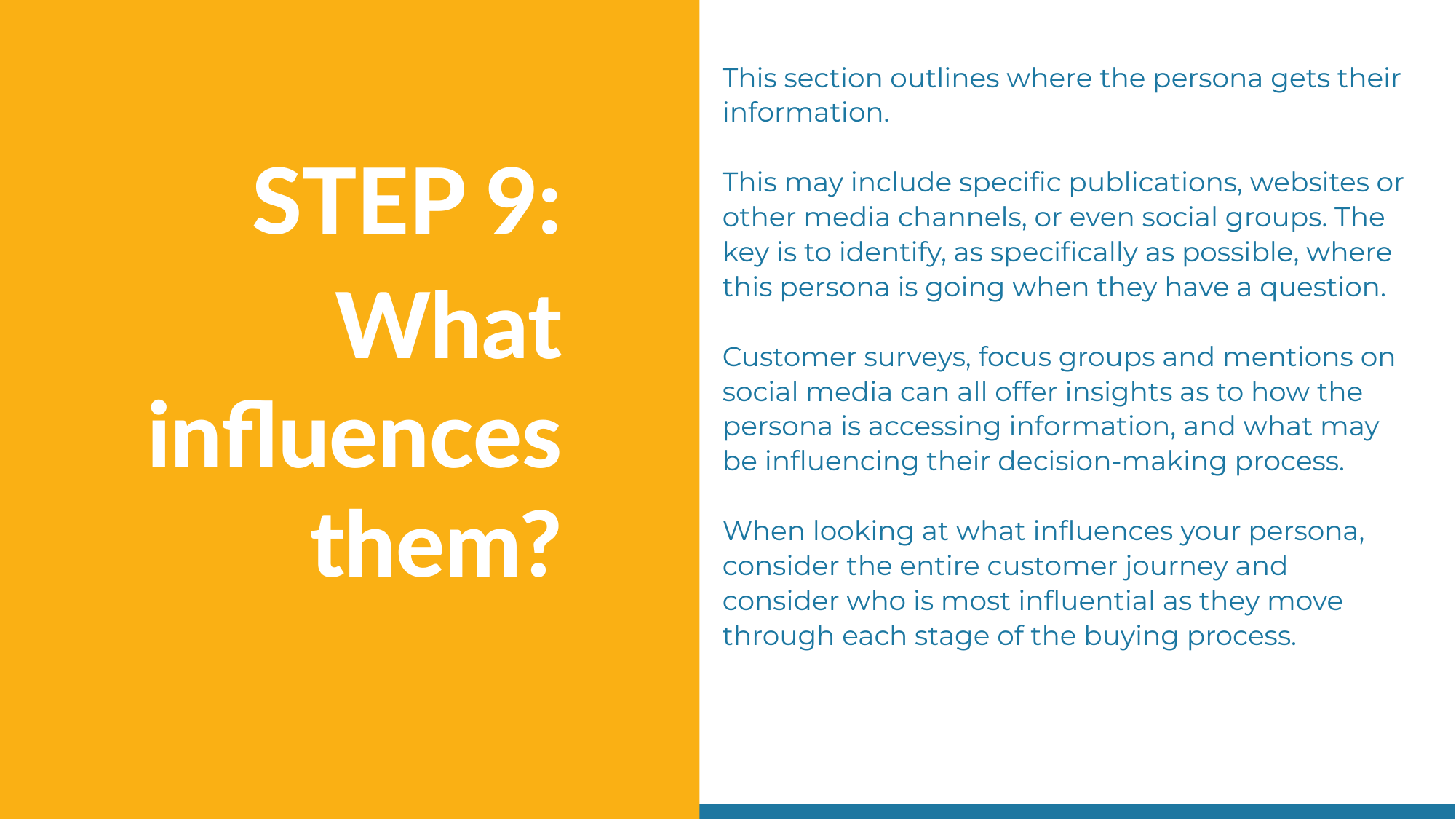

This section outlines where the persona gets their information.

This may include specific publications, websites or other media channels, or even social groups. The key is to identify, as specifically as possible, where this persona is going when they have a question.

Customer surveys, focus groups and mentions on social media can all offer insights as to how the persona is accessing information, and what may be influencing their decision-making process.

When looking at what influences your persona, consider the entire customer journey and consider who is most influential as they move through each stage of the buying process.
STEP 9:
What influences them?